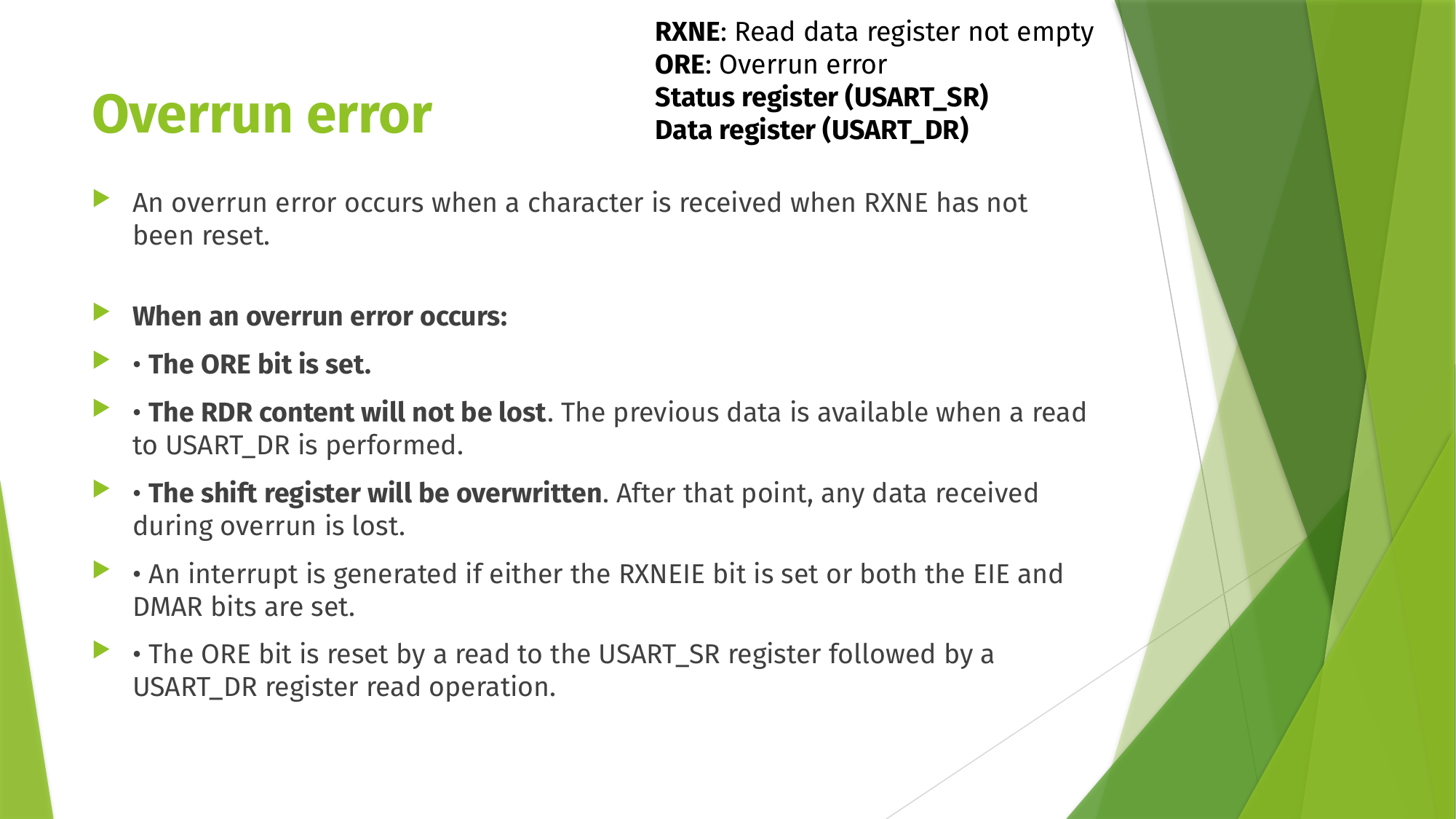

RXNE: Read data register not empty
ORE: Overrun error
Status register (USART_SR)
Data register (USART_DR)
# Overrun error
An overrun error occurs when a character is received when RXNE has not been reset.
When an overrun error occurs:
• The ORE bit is set.
• The RDR content will not be lost. The previous data is available when a read to USART_DR is performed.
• The shift register will be overwritten. After that point, any data received during overrun is lost.
• An interrupt is generated if either the RXNEIE bit is set or both the EIE and DMAR bits are set.
• The ORE bit is reset by a read to the USART_SR register followed by a USART_DR register read operation.